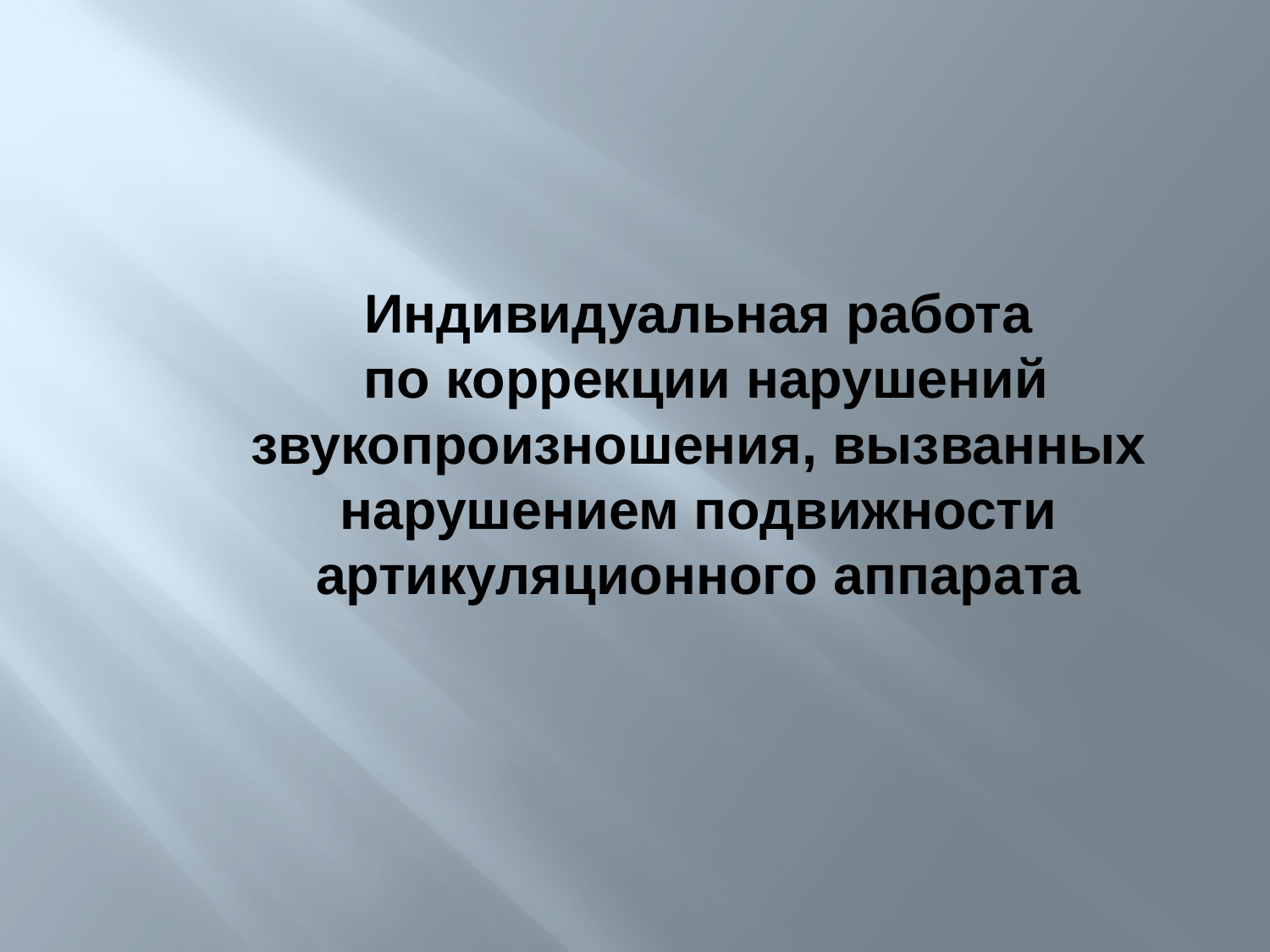

# Индивидуальная работа по коррекции нарушений звукопроизношения, вызванных нарушением подвижности артикуляционного аппарата